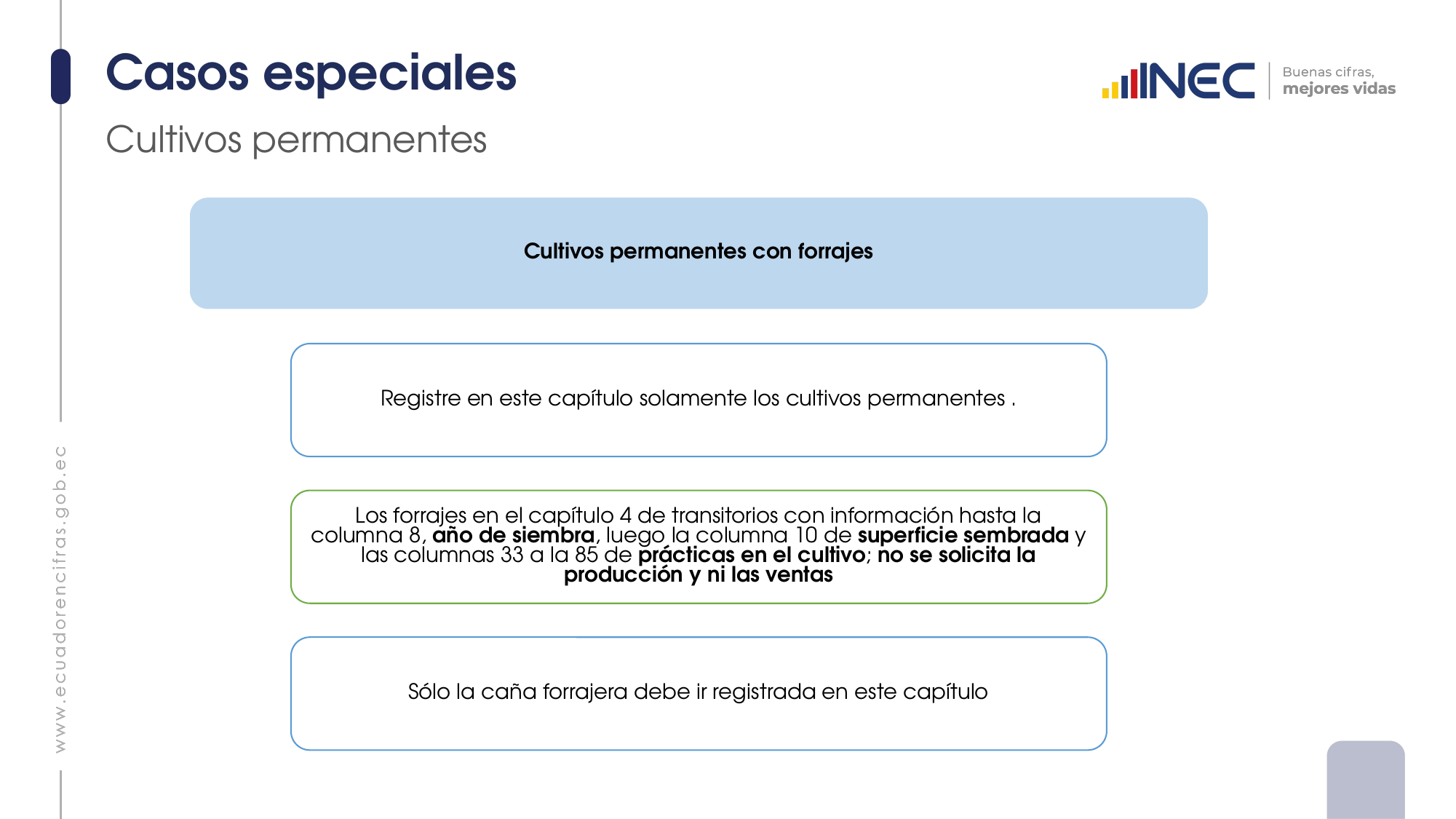

# Casos especiales
Cultivos permanentes
Cultivos permanentes con forrajes
Registre en este capítulo solamente los cultivos permanentes
Registre en este capítulo solamente los cultivos permanentes .
Los forrajes en el capítulo 4 de transitorios con información hasta la columna 8, año de siembra, luego la columna 10 de superficie sembrada y las columnas 33 a la 85 de prácticas en el cultivo; no se solicita la producción y ni las ventas
Sólo la caña forrajera debe ir registrada en este capítulo